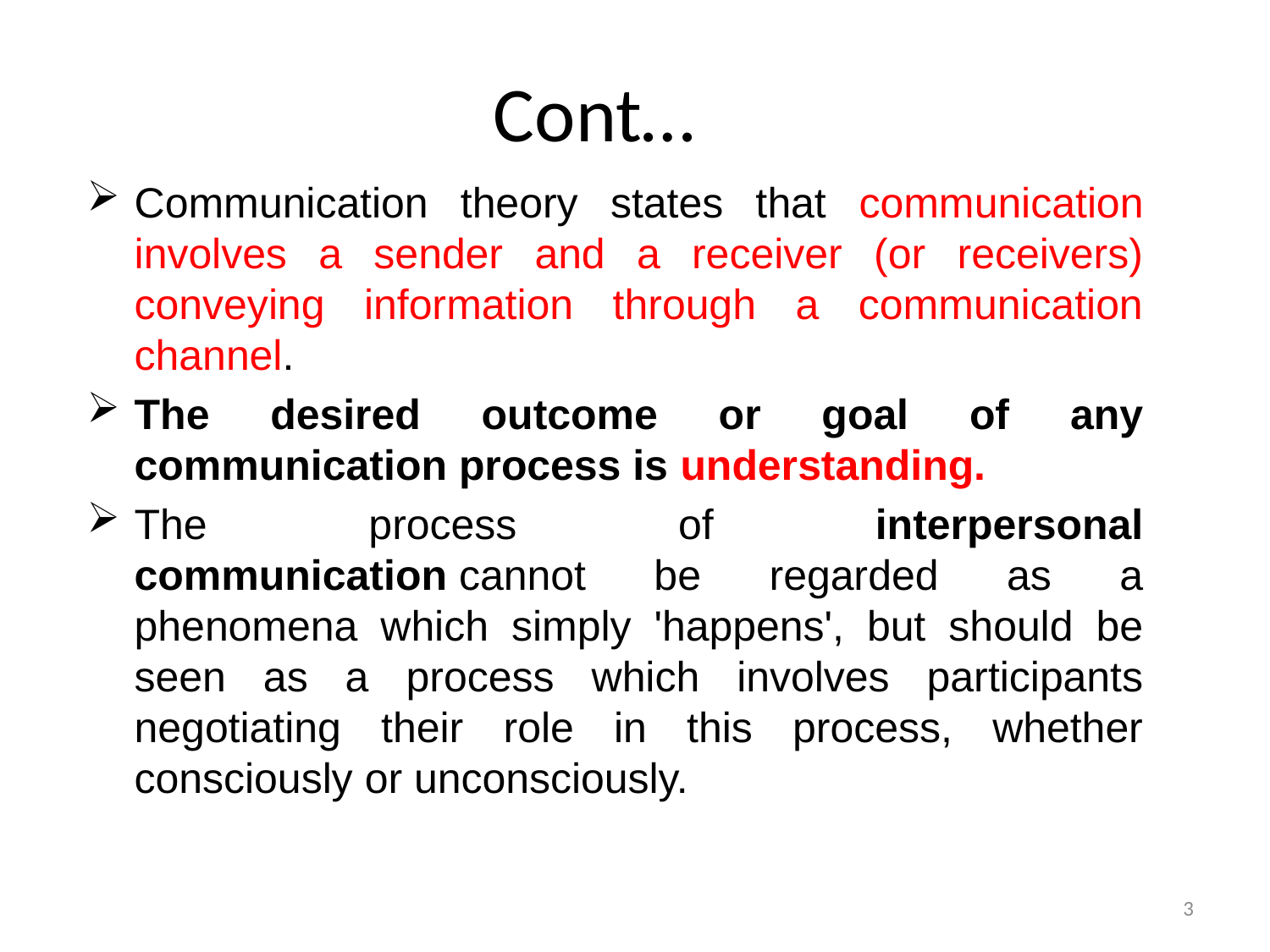

# Cont…
Communication theory states that communication involves a sender and a receiver (or receivers) conveying information through a communication channel.
The desired outcome or goal of any communication process is understanding.
The process of interpersonal communication cannot be regarded as a phenomena which simply 'happens', but should be seen as a process which involves participants negotiating their role in this process, whether consciously or unconsciously.
3